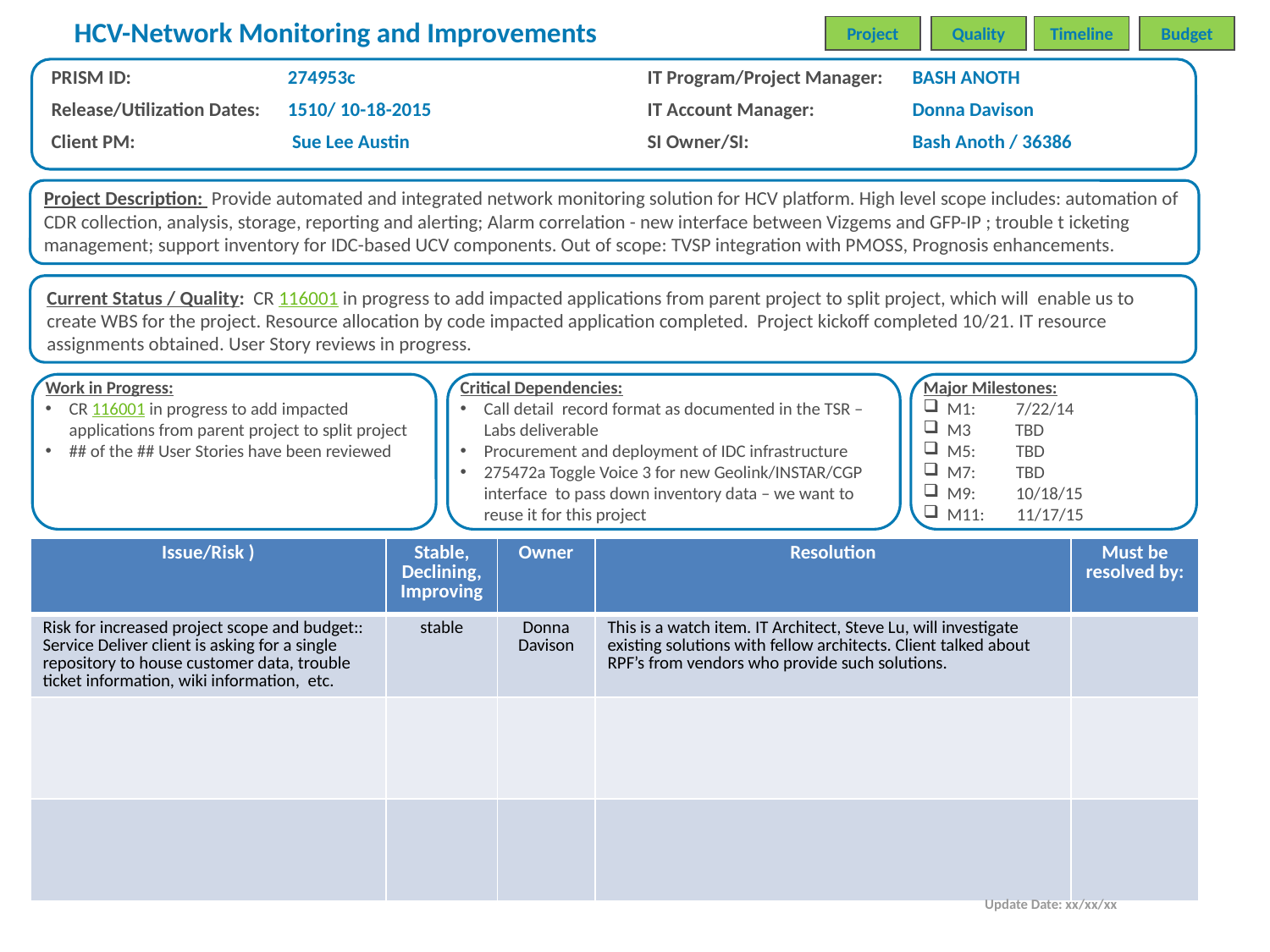

HCV-Network Monitoring and Improvements
Project
Quality
Timeline
Budget

| PRISM ID: | 274953c | IT Program/Project Manager: | BASH ANOTH |
| --- | --- | --- | --- |
| Release/Utilization Dates: | 1510/ 10-18-2015 | IT Account Manager: | Donna Davison |
| Client PM: | Sue Lee Austin | SI Owner/SI: | Bash Anoth / 36386 |
Project Description:  Provide automated and integrated network monitoring solution for HCV platform. High level scope includes: automation of CDR collection, analysis, storage, reporting and alerting; Alarm correlation - new interface between Vizgems and GFP-IP ; trouble t icketing management; support inventory for IDC-based UCV components. Out of scope: TVSP integration with PMOSS, Prognosis enhancements.

Current Status / Quality:  CR 116001 in progress to add impacted applications from parent project to split project, which will  enable us to create WBS for the project. Resource allocation by code impacted application completed.  Project kickoff completed 10/21. IT resource assignments obtained. User Story reviews in progress.
Work in Progress:
CR 116001 in progress to add impacted applications from parent project to split project
## of the ## User Stories have been reviewed
Critical Dependencies:
Call detail  record format as documented in the TSR – Labs deliverable
Procurement and deployment of IDC infrastructure
275472a Toggle Voice 3 for new Geolink/INSTAR/CGP interface  to pass down inventory data – we want to reuse it for this project
Major Milestones:
M1:          7/22/14
M3           TBD
M5:          TBD
M7:          TBD
M9:          10/18/15
M11:        11/17/15

| Issue/Risk ) | Stable, Declining, Improving | Owner | Resolution | Must be resolved by: |
| --- | --- | --- | --- | --- |
| Risk for increased project scope and budget:: Service Deliver client is asking for a single repository to house customer data, trouble ticket information, wiki information, etc. | stable | Donna Davison | This is a watch item. IT Architect, Steve Lu, will investigate existing solutions with fellow architects. Client talked about RPF’s from vendors who provide such solutions. |  |
|  |  |  |  |  |
|  |  |  |  |  |
Update Date: xx/xx/xx